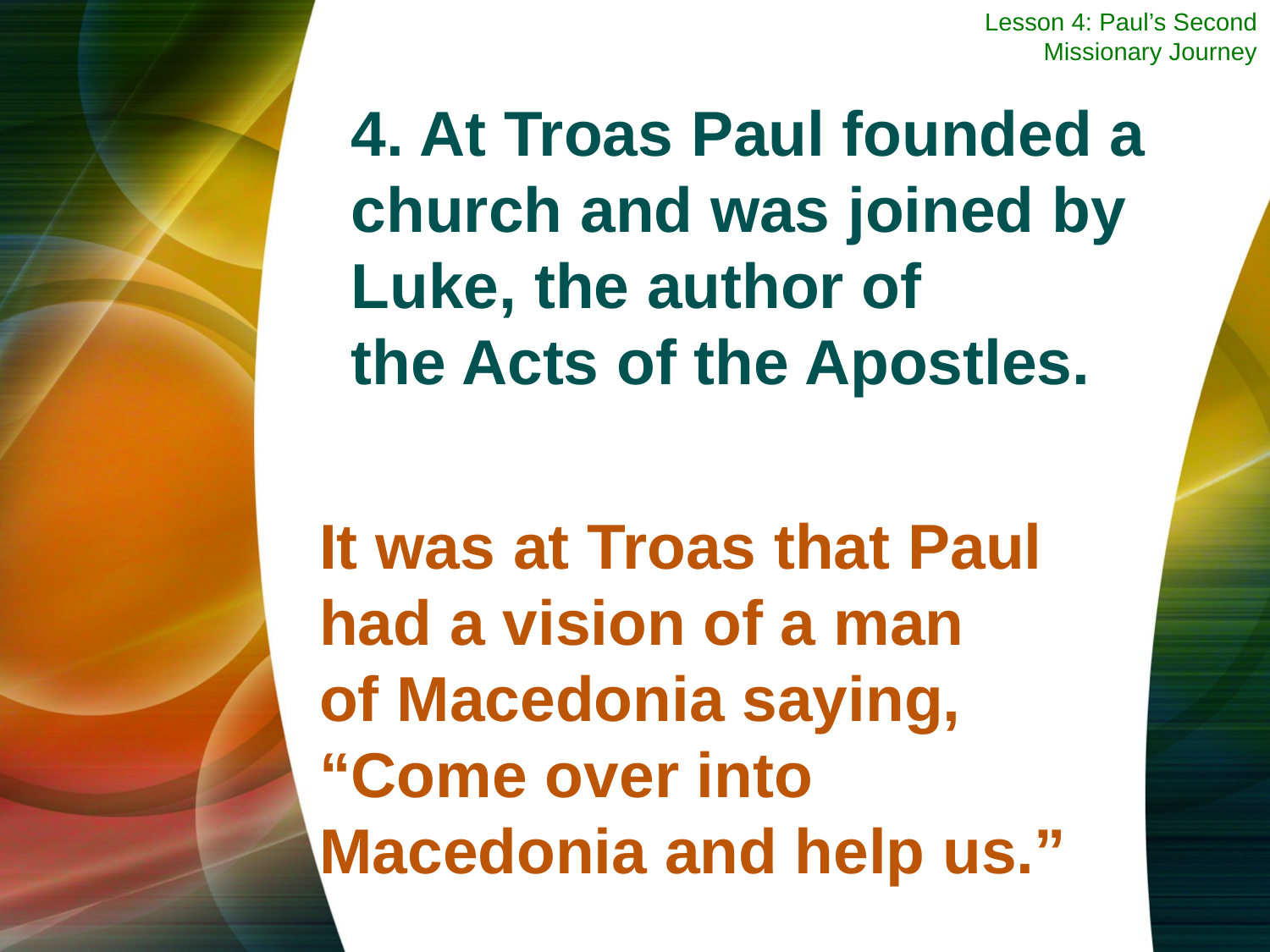

Lesson 4: Paul’s Second Missionary Journey
4. At Troas Paul founded a church and was joined by Luke, the author of
the Acts of the Apostles.
It was at Troas that Paul had a vision of a man
of Macedonia saying, “Come over into Macedonia and help us.”